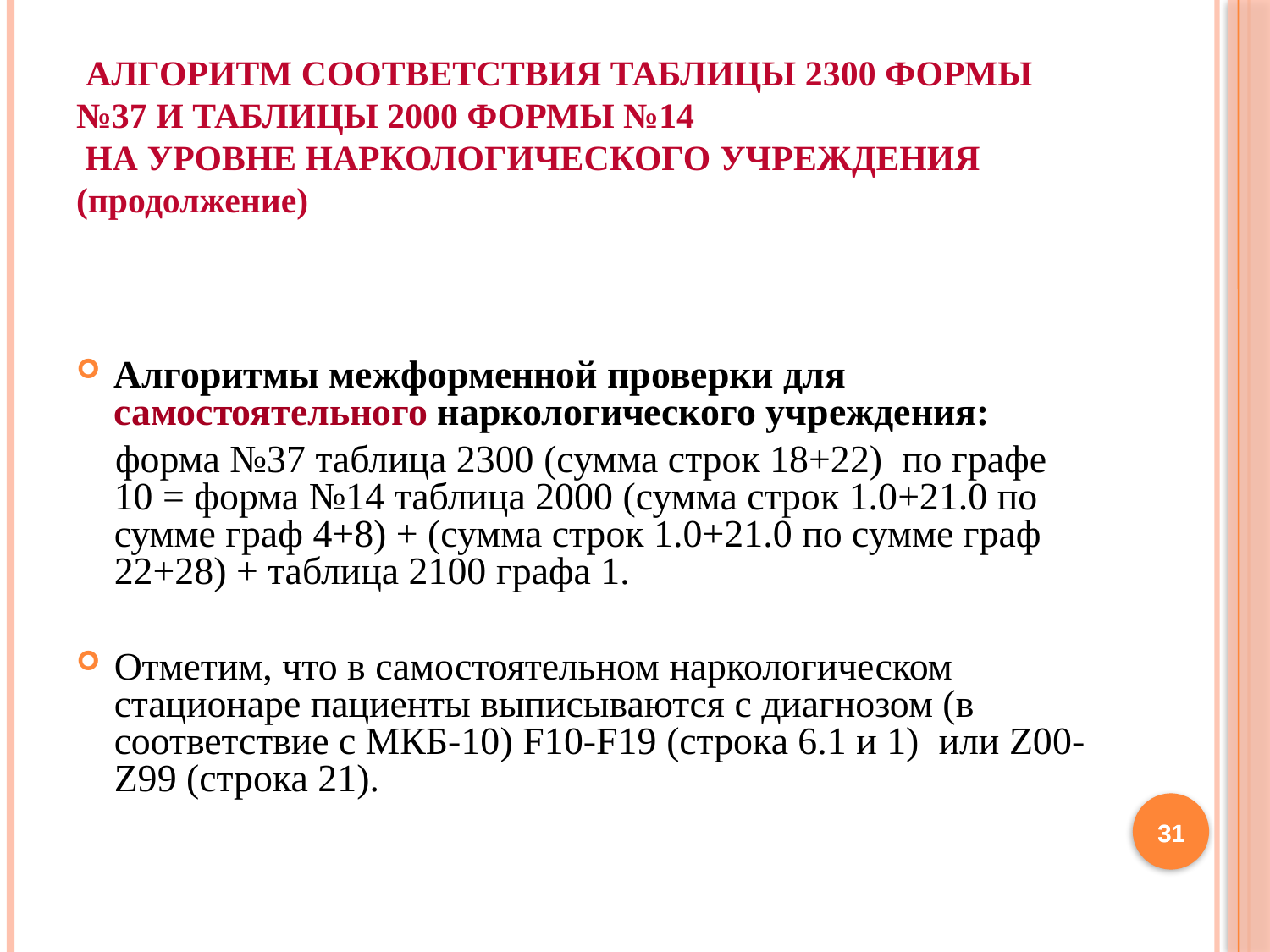

АЛГОРИТМ СООТВЕТСТВИЯ ТАБЛИЦЫ 2300 ФОРМЫ №37 И ТАБЛИЦЫ 2000 ФОРМЫ №14
 НА УРОВНЕ НАРКОЛОГИЧЕСКОГО УЧРЕЖДЕНИЯ (продолжение)

Алгоритмы межформенной проверки для самостоятельного наркологического учреждения:
    форма №37 таблица 2300 (сумма строк 18+22)  по графе 10 = форма №14 таблица 2000 (сумма строк 1.0+21.0 по сумме граф 4+8) + (сумма строк 1.0+21.0 по сумме граф 22+28) + таблица 2100 графа 1.

Отметим, что в самостоятельном наркологическом стационаре пациенты выписываются с диагнозом (в соответствие с МКБ-10) F10-F19 (строка 6.1 и 1)  или Z00-Z99 (строка 21).

31
31